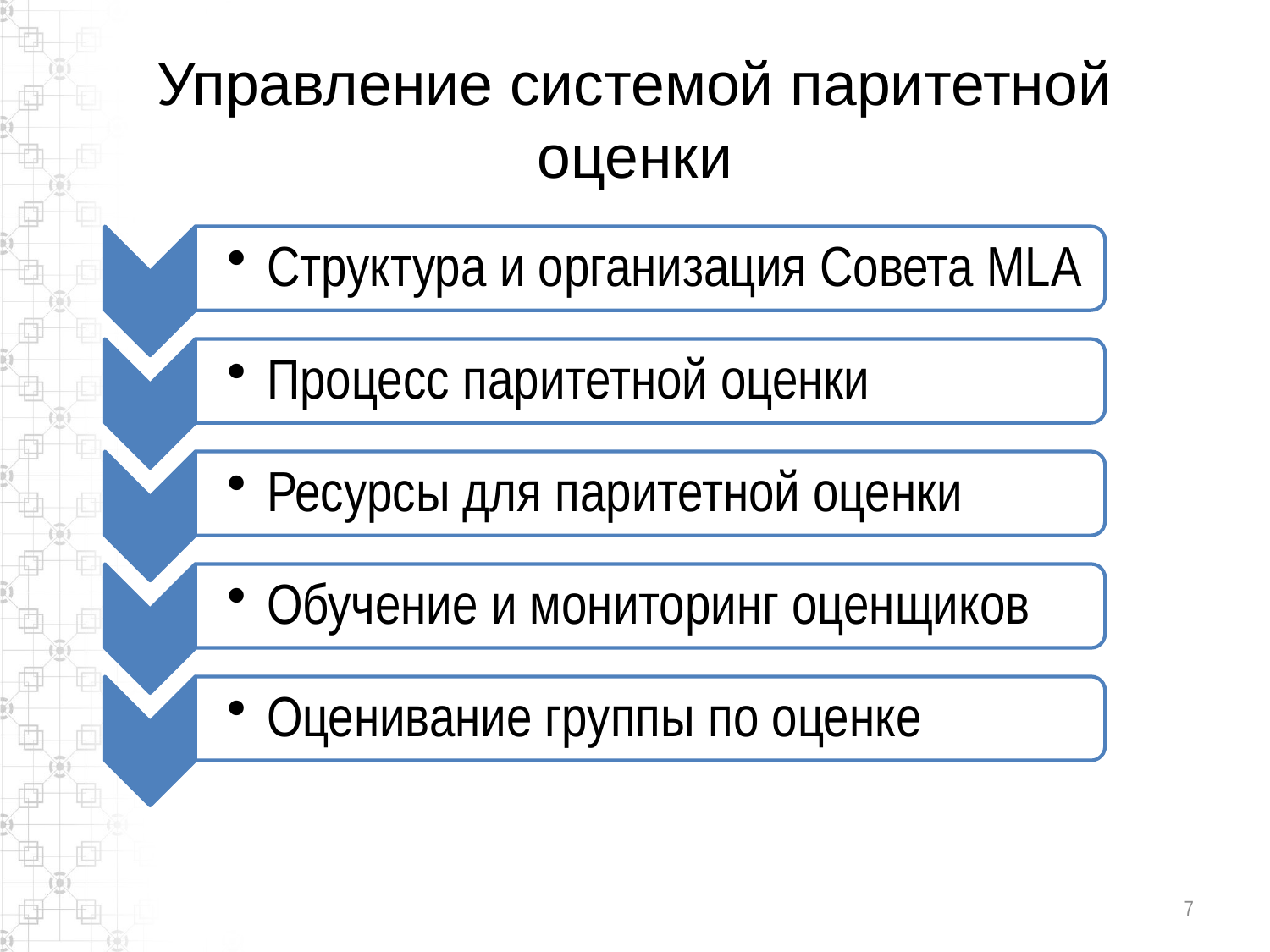

# Управление системой паритетной оценки

Структура и организация Совета MLA

Процесс паритетной оценки

Ресурсы для паритетной оценки

Обучение и мониторинг оценщиков

Оценивание группы по оценке
7